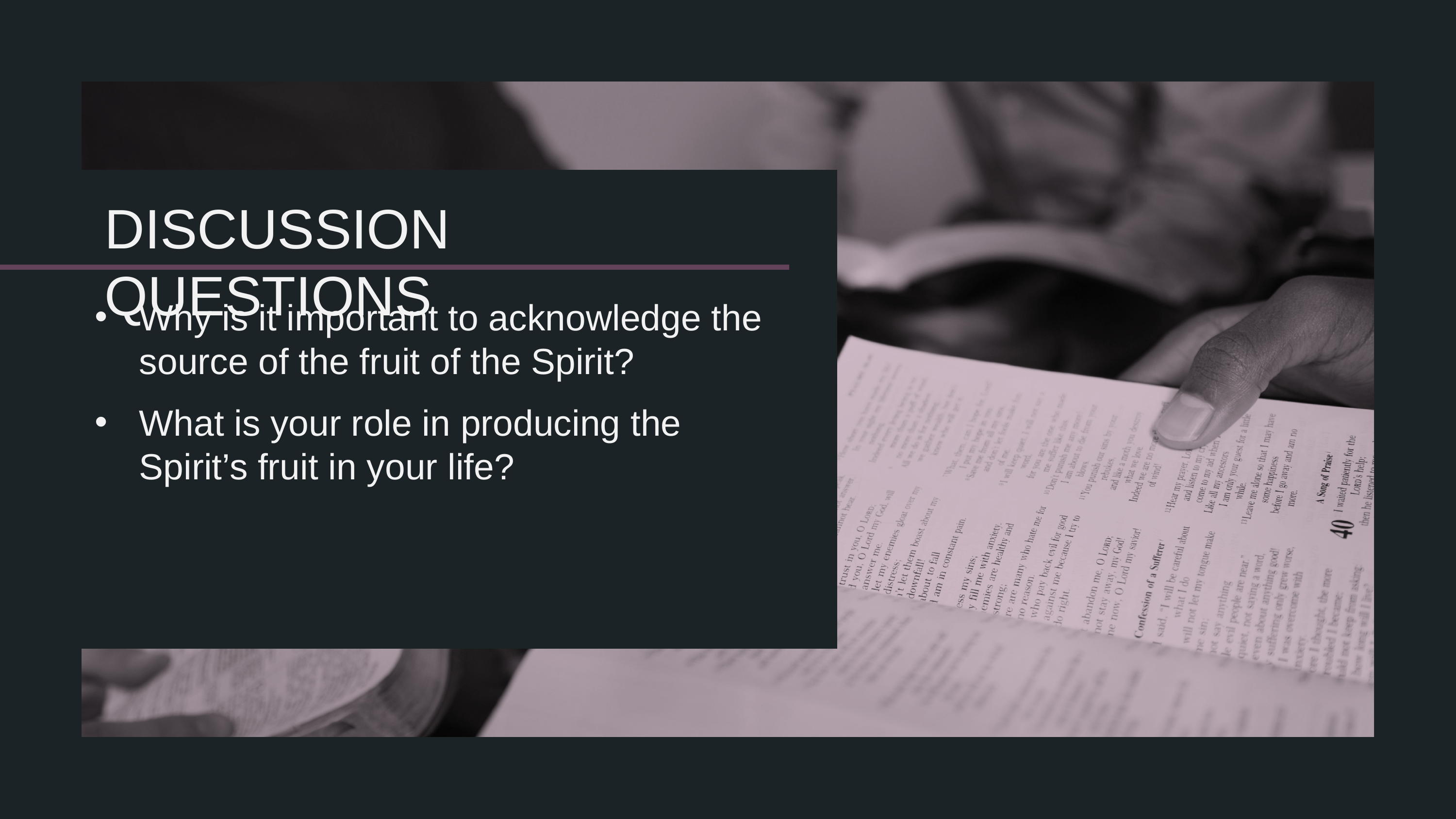

Why is it important to acknowledge the source of the fruit of the Spirit?
What is your role in producing the Spirit’s fruit in your life?